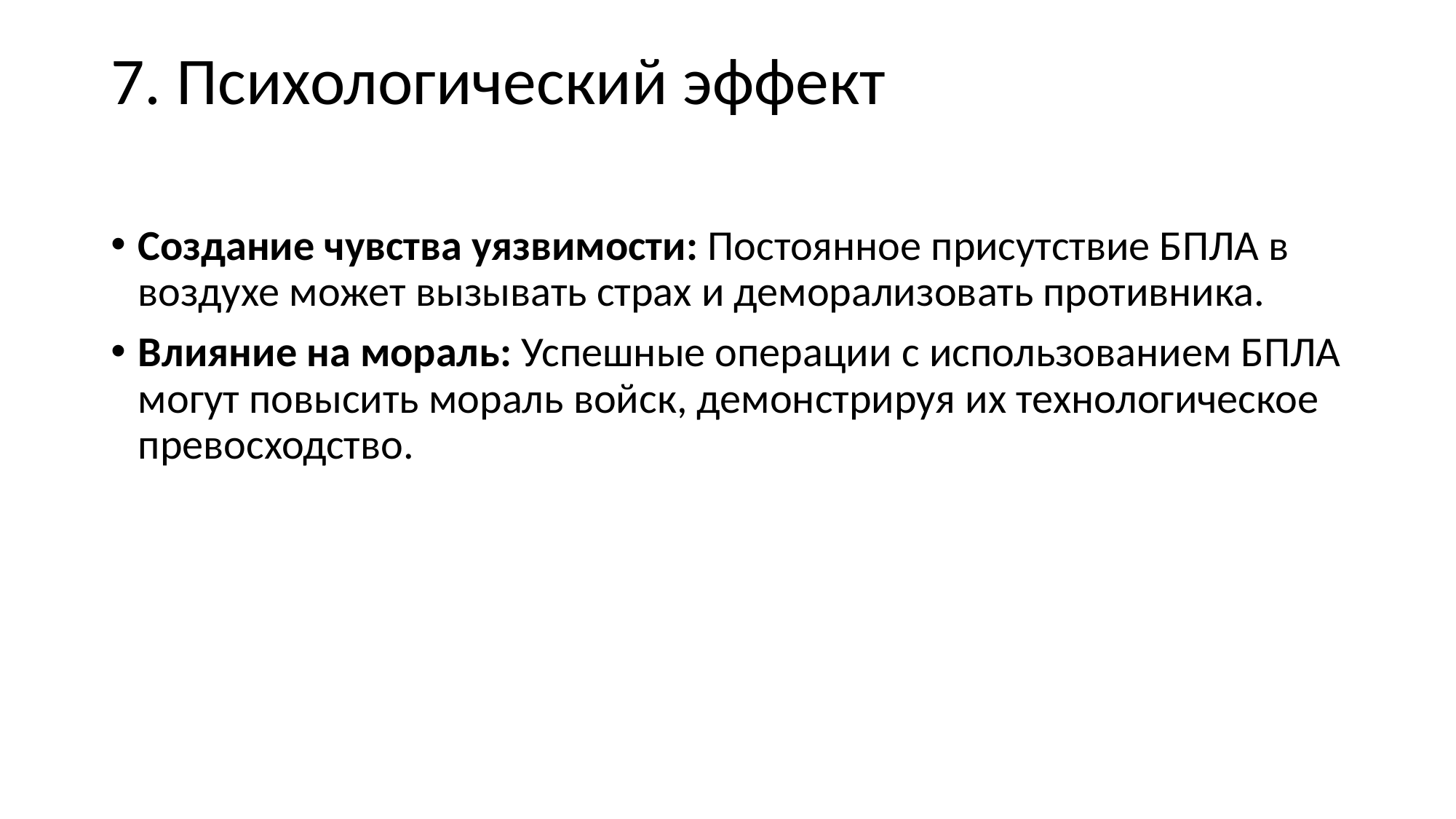

# 7. Психологический эффект
Создание чувства уязвимости: Постоянное присутствие БПЛА в воздухе может вызывать страх и деморализовать противника.
Влияние на мораль: Успешные операции с использованием БПЛА могут повысить мораль войск, демонстрируя их технологическое превосходство.